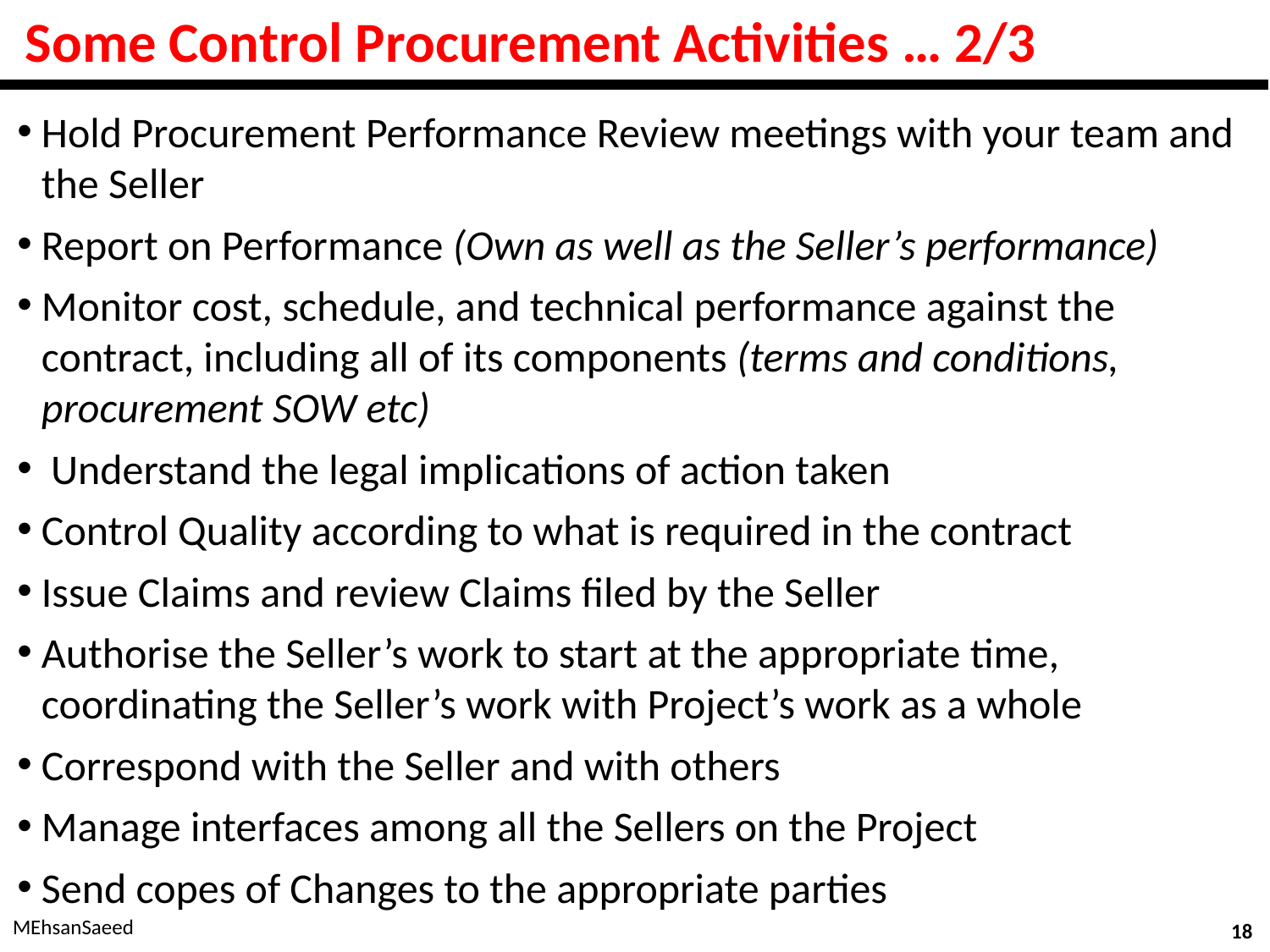

# Some Control Procurement Activities … 2/3
Hold Procurement Performance Review meetings with your team and the Seller
Report on Performance (Own as well as the Seller’s performance)
Monitor cost, schedule, and technical performance against the contract, including all of its components (terms and conditions, procurement SOW etc)
 Understand the legal implications of action taken
Control Quality according to what is required in the contract
Issue Claims and review Claims filed by the Seller
Authorise the Seller’s work to start at the appropriate time, coordinating the Seller’s work with Project’s work as a whole
Correspond with the Seller and with others
Manage interfaces among all the Sellers on the Project
Send copes of Changes to the appropriate parties
MEhsanSaeed
18